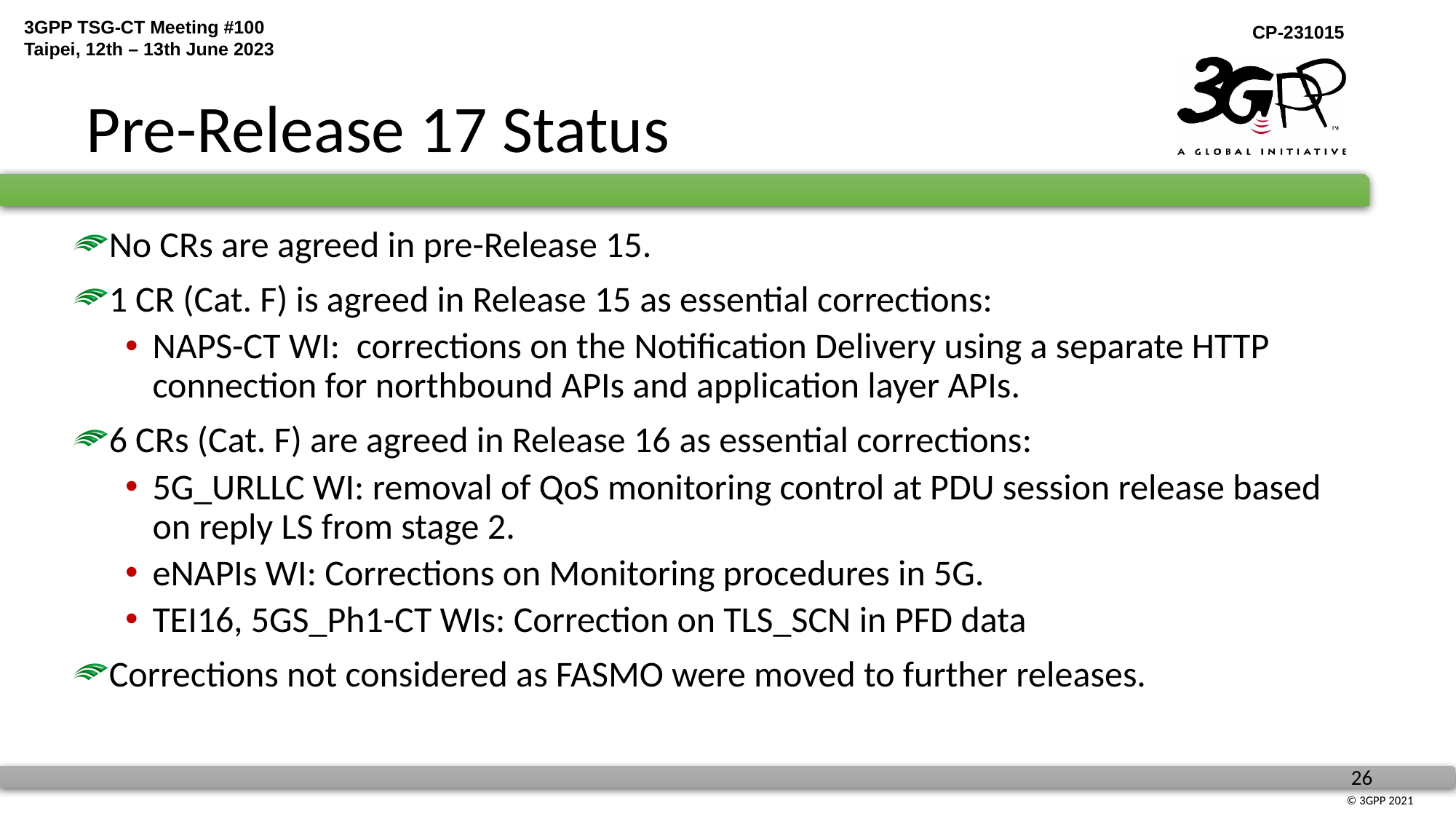

# Pre-Release 17 Status
No CRs are agreed in pre-Release 15.
1 CR (Cat. F) is agreed in Release 15 as essential corrections:
NAPS-CT WI:  corrections on the Notification Delivery using a separate HTTP connection for northbound APIs and application layer APIs.
6 CRs (Cat. F) are agreed in Release 16 as essential corrections:
5G_URLLC WI: removal of QoS monitoring control at PDU session release based on reply LS from stage 2.
eNAPIs WI: Corrections on Monitoring procedures in 5G.
TEI16, 5GS_Ph1-CT WIs: Correction on TLS_SCN in PFD data
Corrections not considered as FASMO were moved to further releases.